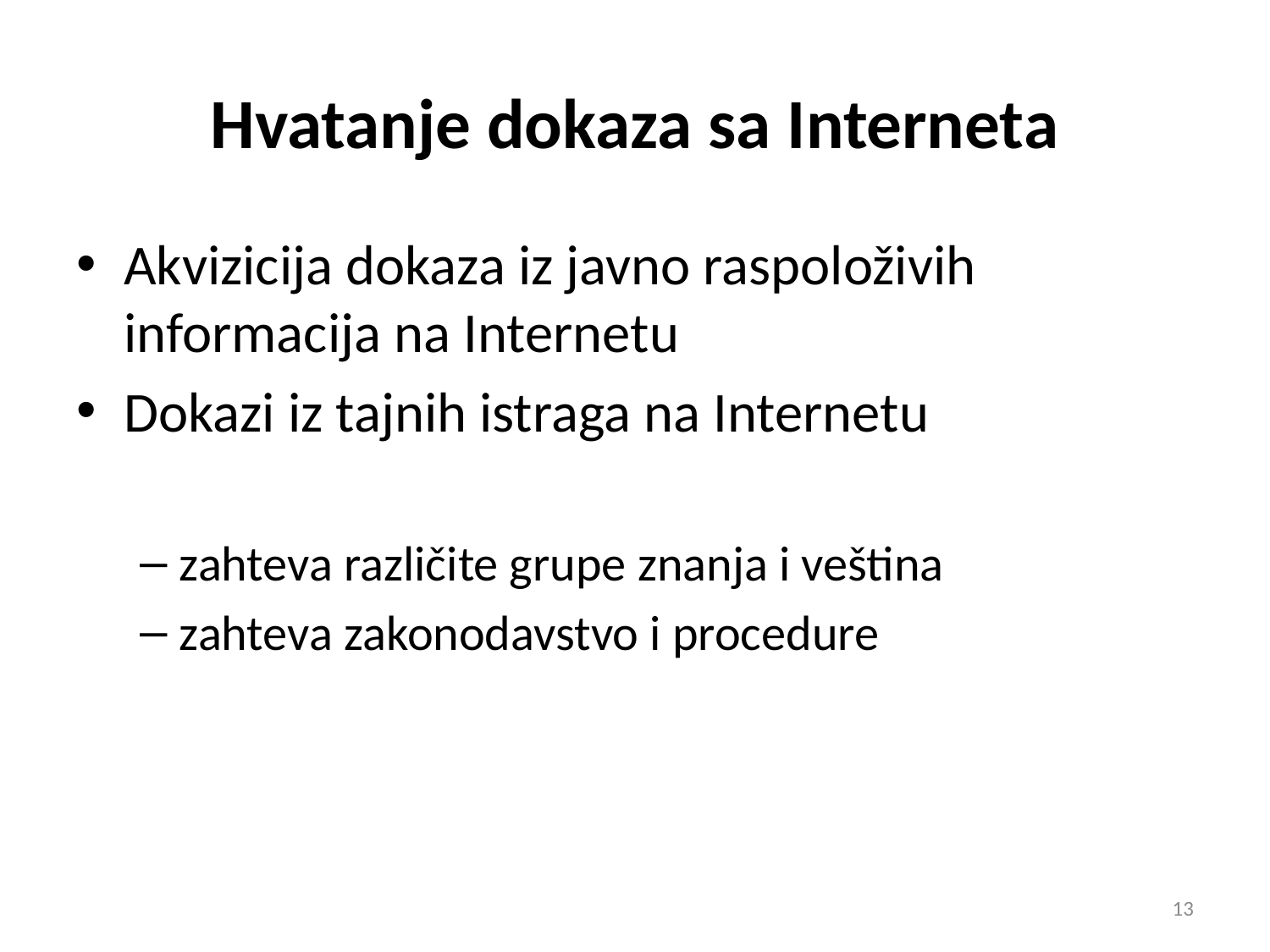

Hvatanje dokaza sa Interneta
Akvizicija dokaza iz javno raspoloživih informacija na Internetu
Dokazi iz tajnih istraga na Internetu

zahteva različite grupe znanja i veština
zahteva zakonodavstvo i procedure

13